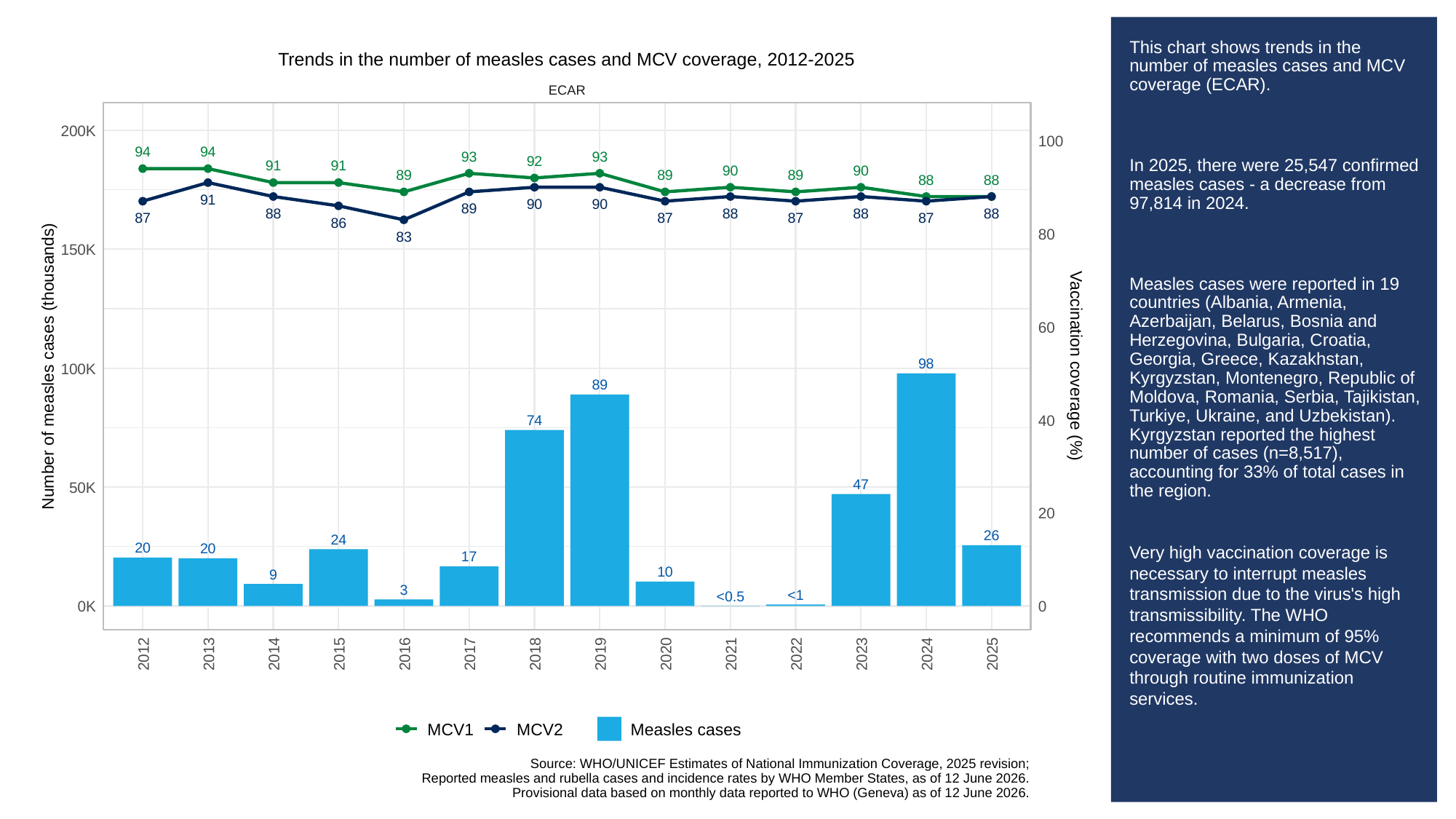

# This chart shows trends in the number of measles cases and MCV coverage (ECAR).

In 2025, there were 25,547 confirmed measles cases - a decrease from 97,814 in 2024.

Measles cases were reported in 19 countries (Albania, Armenia, Azerbaijan, Belarus, Bosnia and Herzegovina, Bulgaria, Croatia, Georgia, Greece, Kazakhstan, Kyrgyzstan, Montenegro, Republic of Moldova, Romania, Serbia, Tajikistan, Turkiye, Ukraine, and Uzbekistan). Kyrgyzstan reported the highest number of cases (n=8,517), accounting for 33% of total cases in the region.

Very high vaccination coverage is necessary to interrupt measles transmission due to the virus's high transmissibility. The WHO recommends a minimum of 95% coverage with two doses of MCV through routine immunization services.

Trends in the number of measles cases and MCV coverage, 2012-2025
ECAR

200K

100
94
94
93
93
92
91
91
90
90

89
89
89

88
88

91

90
90

89
88
88
88
88
87
87
87
87

86
80
83
150K

60
98
Number of measles cases (thousands)
Vaccination coverage (%)
100K

89

40
74

47
50K

20
26
24
20
20

17

10

9

3
<1
<0.5

0K
0

2012
2013
2014
2015
2016
2017
2018
2019
2020
2021
2022
2023
2024
2025

MCV1
MCV2
Measles cases

Source: WHO/UNICEF Estimates of National Immunization Coverage, 2025 revision;
Reported measles and rubella cases and incidence rates by WHO Member States, as of 12 June 2026.
Provisional data based on monthly data reported to WHO (Geneva) as of 12 June 2026.